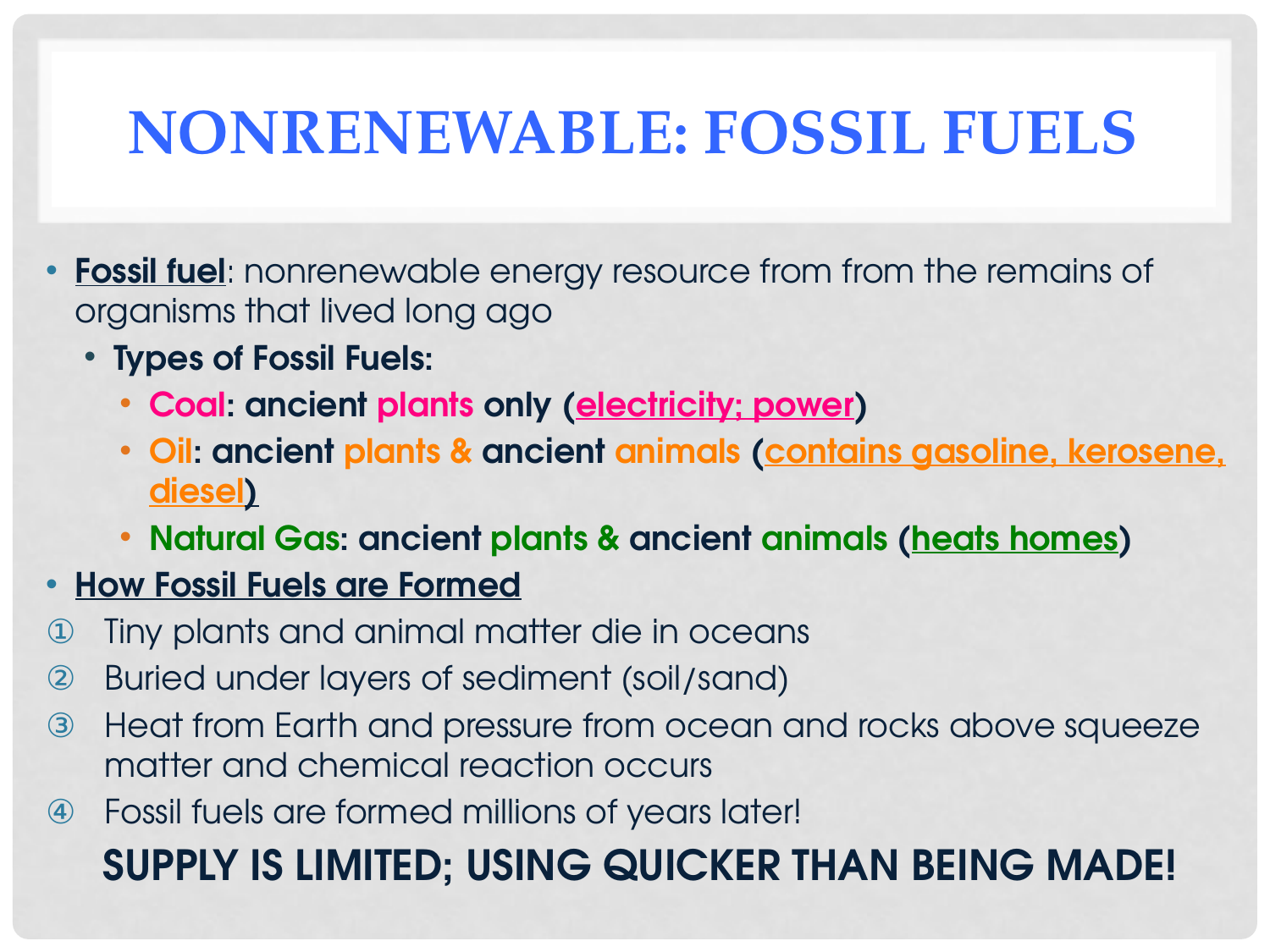

# Nonrenewable: Fossil Fuels
Fossil fuel: nonrenewable energy resource from from the remains of organisms that lived long ago
Types of Fossil Fuels:
Coal: ancient plants only (electricity; power)
Oil: ancient plants & ancient animals (contains gasoline, kerosene, diesel)
Natural Gas: ancient plants & ancient animals (heats homes)
How Fossil Fuels are Formed
Tiny plants and animal matter die in oceans
Buried under layers of sediment (soil/sand)
Heat from Earth and pressure from ocean and rocks above squeeze matter and chemical reaction occurs
Fossil fuels are formed millions of years later!
SUPPLY IS LIMITED; USING QUICKER THAN BEING MADE!